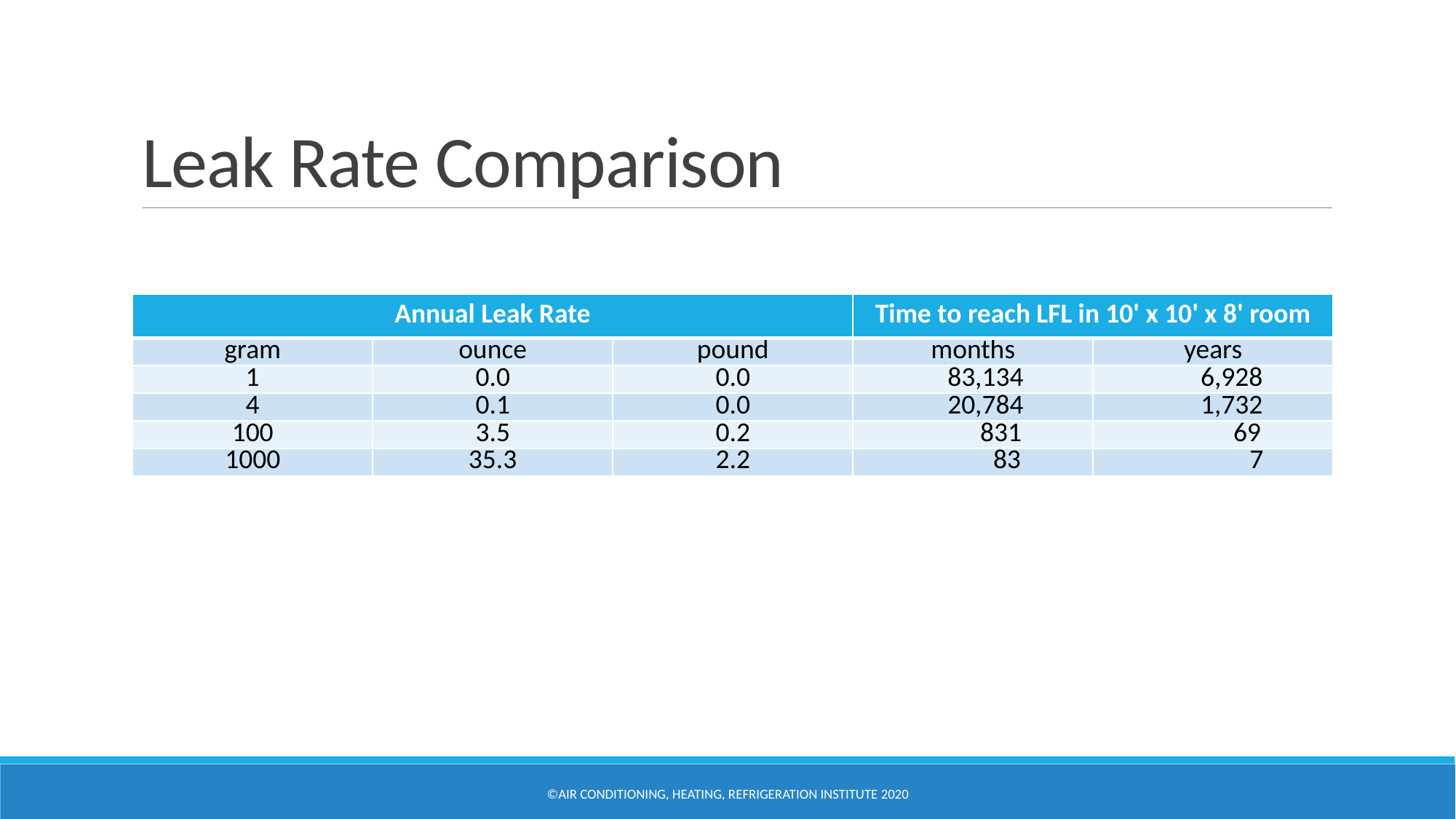

# Leak Rate Comparison
| Annual Leak Rate |  |  | Time to reach LFL in 10' x 10' x 8' room |  |
| --- | --- | --- | --- | --- |
| gram | ounce | pound | months | years |
| 1 | 0.0 | 0.0 | 83,134 | 6,928 |
| 4 | 0.1 | 0.0 | 20,784 | 1,732 |
| 100 | 3.5 | 0.2 | 831 | 69 |
| 1000 | 35.3 | 2.2 | 83 | 7 |
©Air Conditioning, Heating, Refrigeration Institute 2020